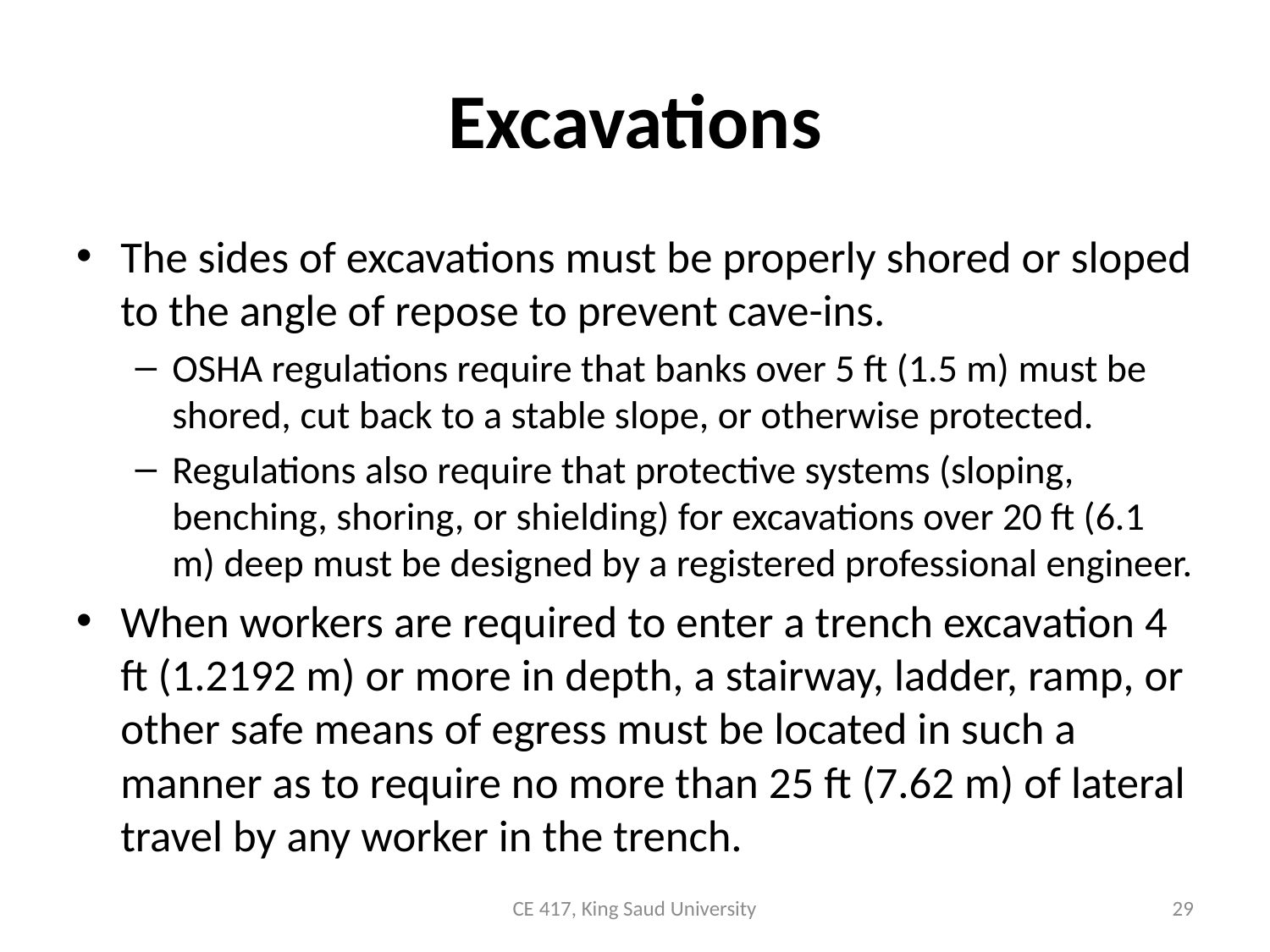

# Excavations
The sides of excavations must be properly shored or sloped to the angle of repose to prevent cave-ins.
OSHA regulations require that banks over 5 ft (1.5 m) must be shored, cut back to a stable slope, or otherwise protected.
Regulations also require that protective systems (sloping, benching, shoring, or shielding) for excavations over 20 ft (6.1 m) deep must be designed by a registered professional engineer.
When workers are required to enter a trench excavation 4 ft (1.2192 m) or more in depth, a stairway, ladder, ramp, or other safe means of egress must be located in such a manner as to require no more than 25 ft (7.62 m) of lateral travel by any worker in the trench.
CE 417, King Saud University
29